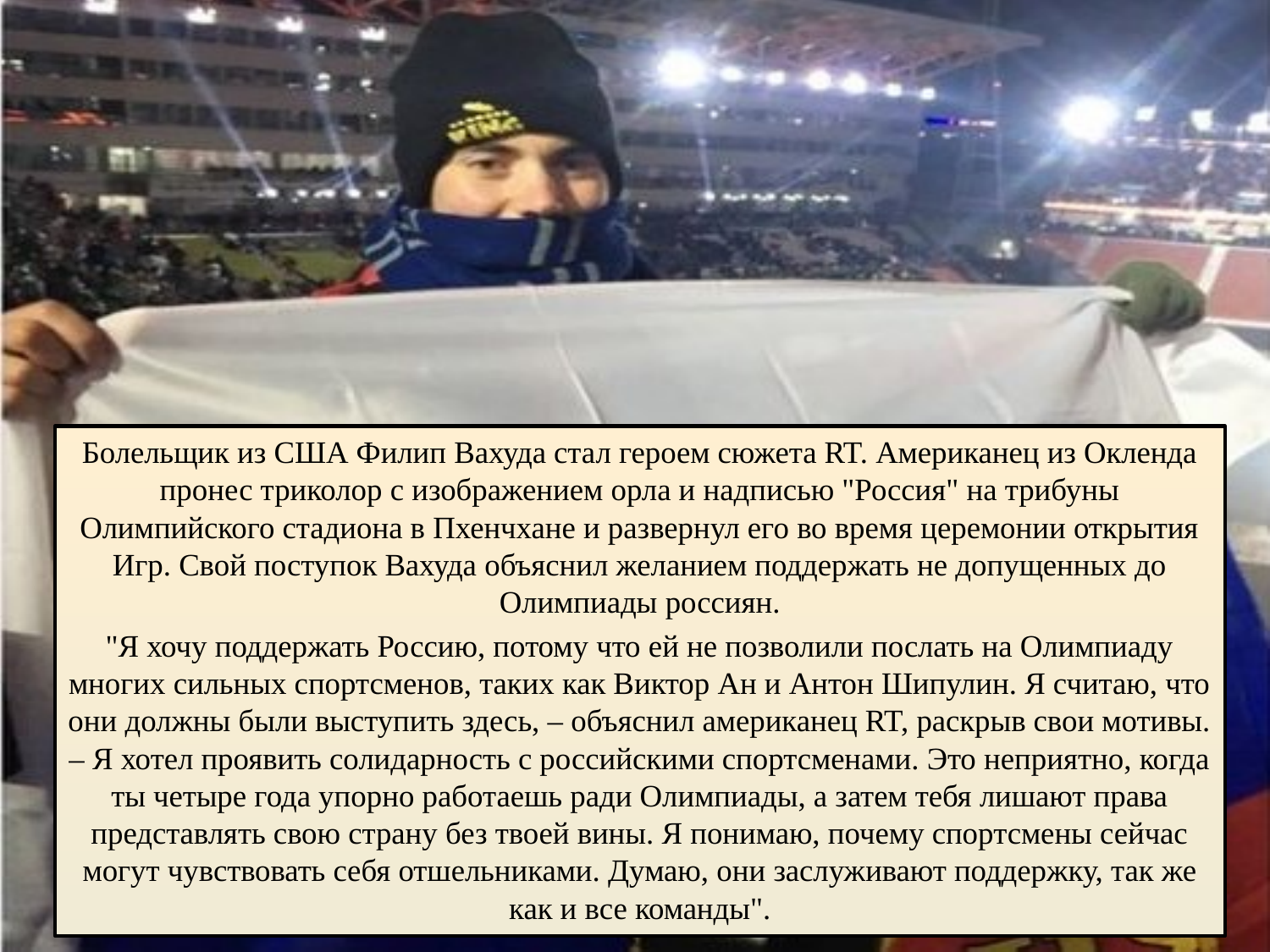

Болельщик из США Филип Вахуда стал героем сюжета RT. Американец из Окленда пронес триколор с изображением орла и надписью "Россия" на трибуны Олимпийского стадиона в Пхенчхане и развернул его во время церемонии открытия Игр. Свой поступок Вахуда объяснил желанием поддержать не допущенных до Олимпиады россиян.
"Я хочу поддержать Россию, потому что ей не позволили послать на Олимпиаду многих сильных спортсменов, таких как Виктор Ан и Антон Шипулин. Я считаю, что они должны были выступить здесь, – объяснил американец RT, раскрыв свои мотивы. – Я хотел проявить солидарность с российскими спортсменами. Это неприятно, когда ты четыре года упорно работаешь ради Олимпиады, а затем тебя лишают права представлять свою страну без твоей вины. Я понимаю, почему спортсмены сейчас могут чувствовать себя отшельниками. Думаю, они заслуживают поддержку, так же как и все команды".